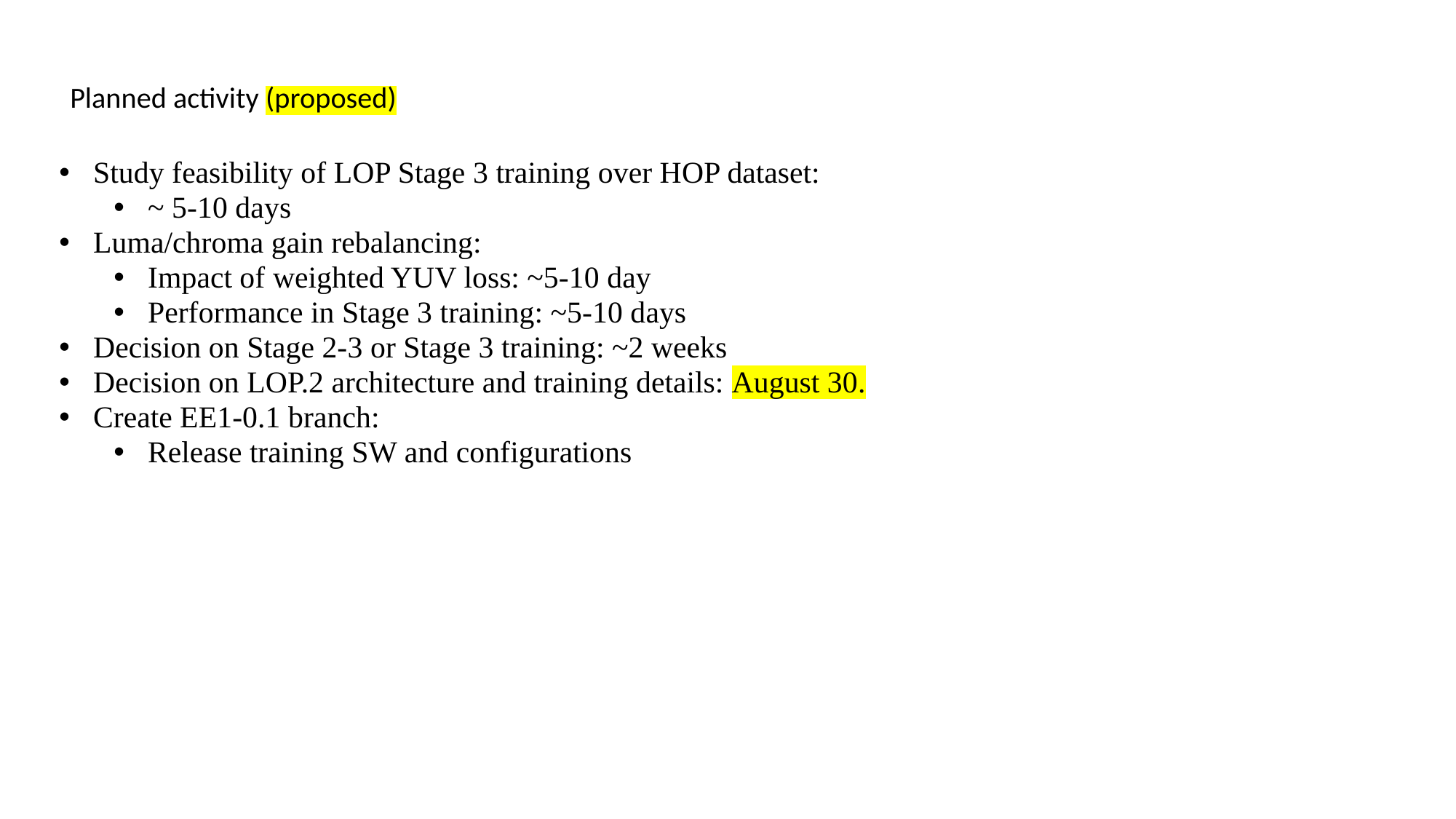

# Planned activity (proposed)
Study feasibility of LOP Stage 3 training over HOP dataset:
~ 5-10 days
Luma/chroma gain rebalancing:
Impact of weighted YUV loss: ~5-10 day
Performance in Stage 3 training: ~5-10 days
Decision on Stage 2-3 or Stage 3 training: ~2 weeks
Decision on LOP.2 architecture and training details: August 30.
Create EE1-0.1 branch:
Release training SW and configurations